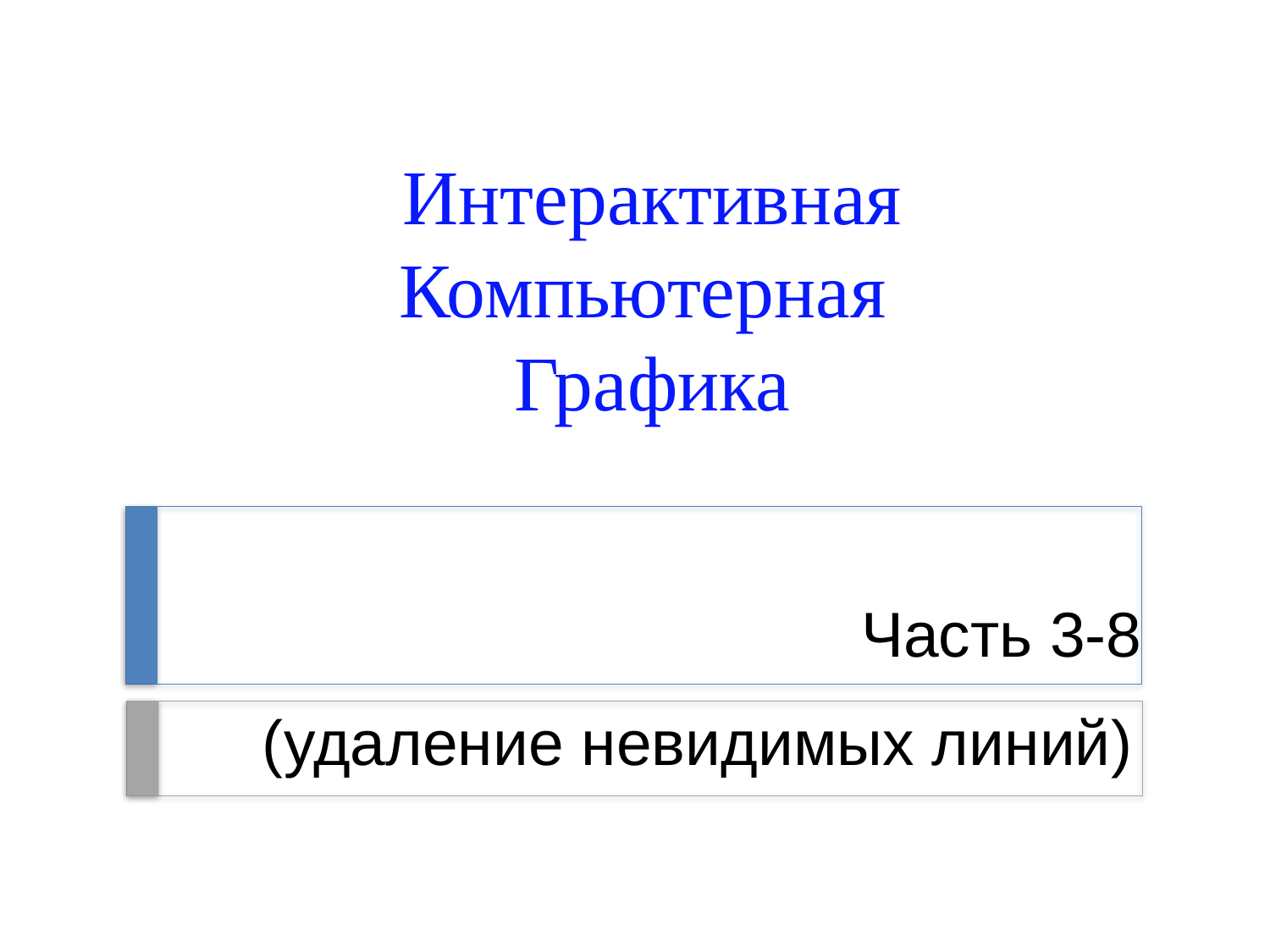

Интерактивная
Компьютерная
Графика
Часть 3-8
# (удаление невидимых линий)